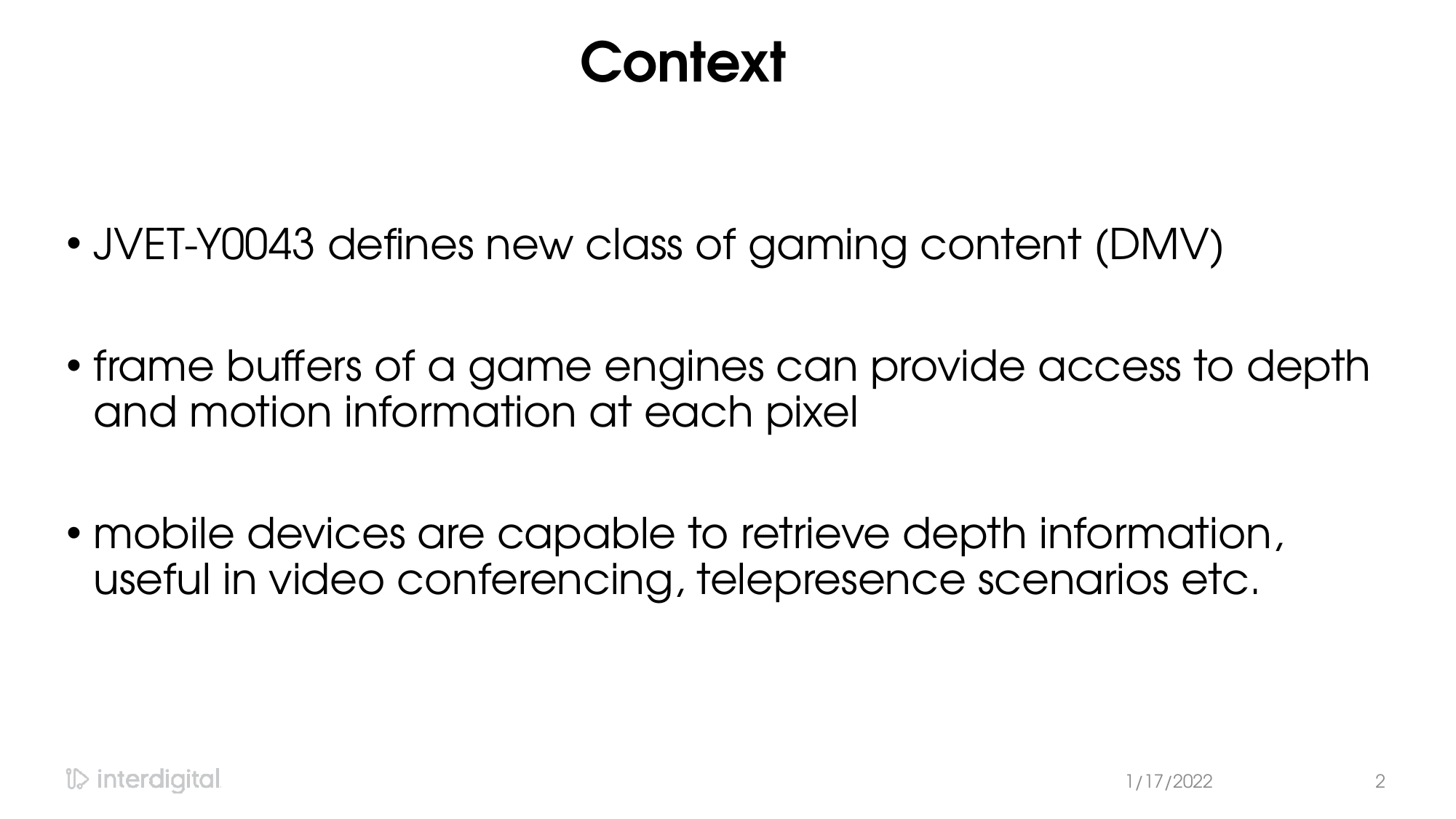

# Context

JVET-Y0043 defines new class of gaming content (DMV)

frame buffers of a game engines can provide access to depth and motion information at each pixel

mobile devices are capable to retrieve depth information, useful in video conferencing, telepresence scenarios etc.

1/17/2022
2